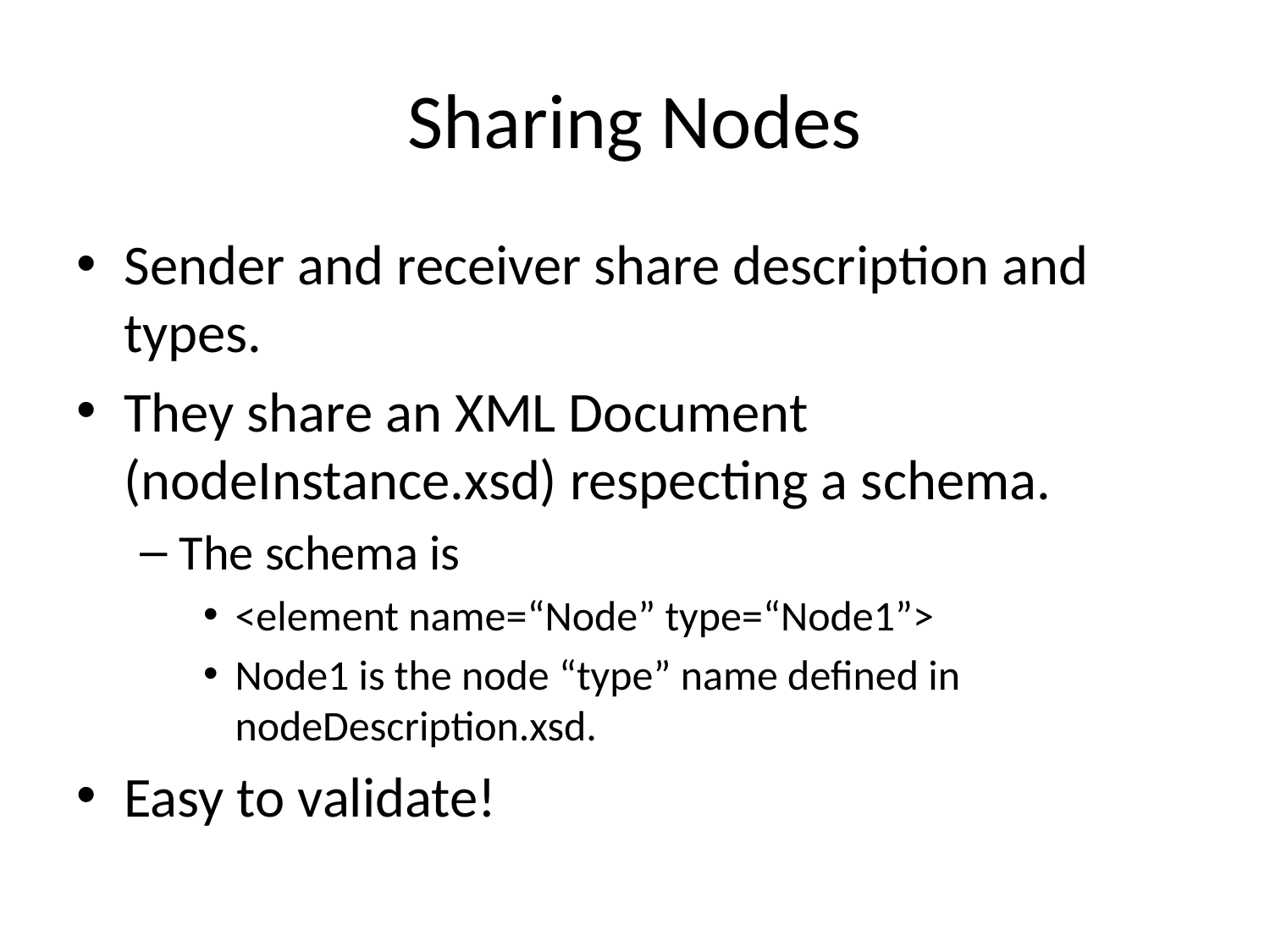

# Sharing Nodes
Sender and receiver share description and types.
They share an XML Document (nodeInstance.xsd) respecting a schema.
The schema is
<element name=“Node” type=“Node1”>
Node1 is the node “type” name defined in nodeDescription.xsd.
Easy to validate!